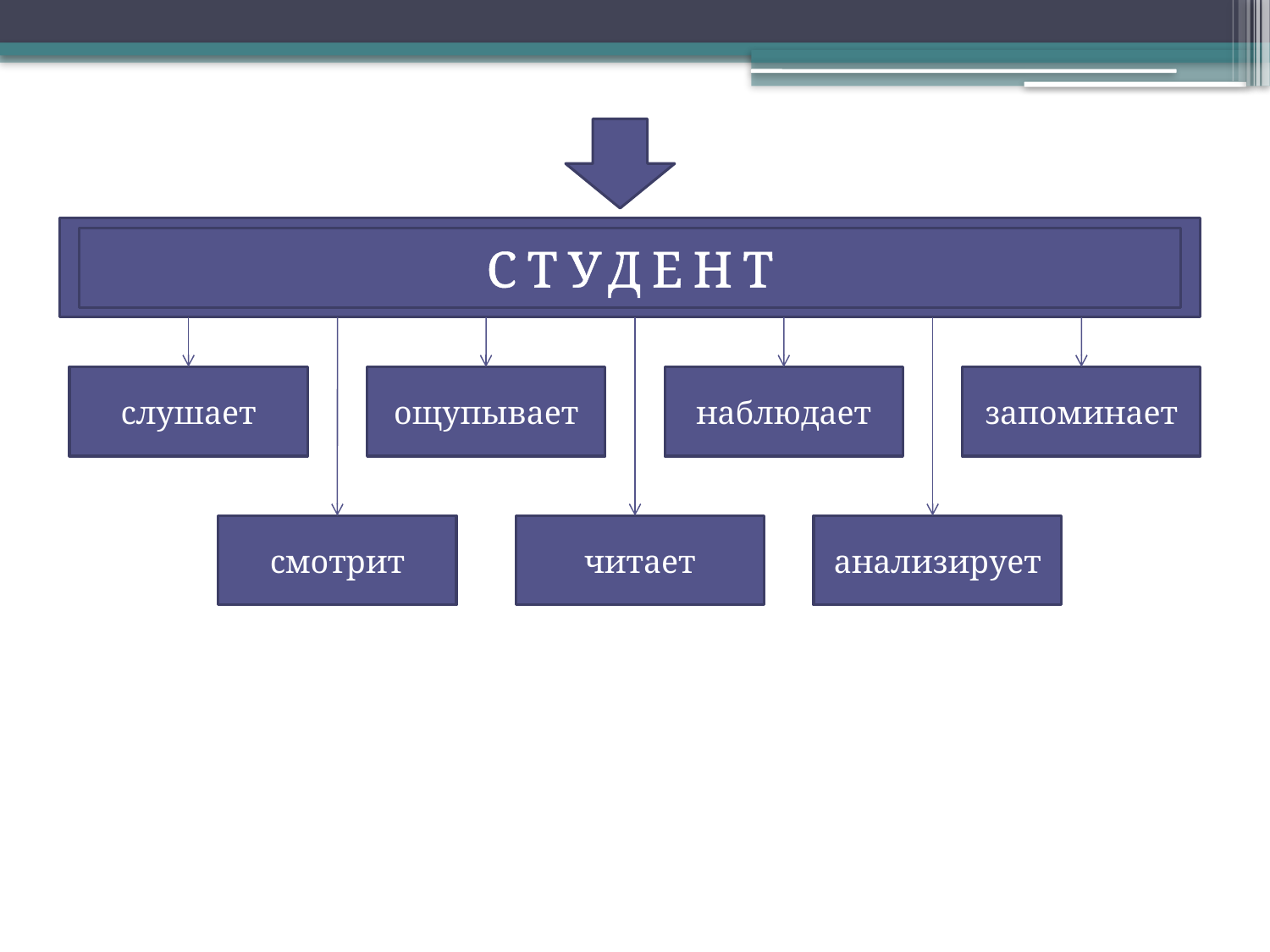

# СТУДЕНТ

слушает

ощупывает
наблюдает
запоминает
читает
смотрит
анализирует